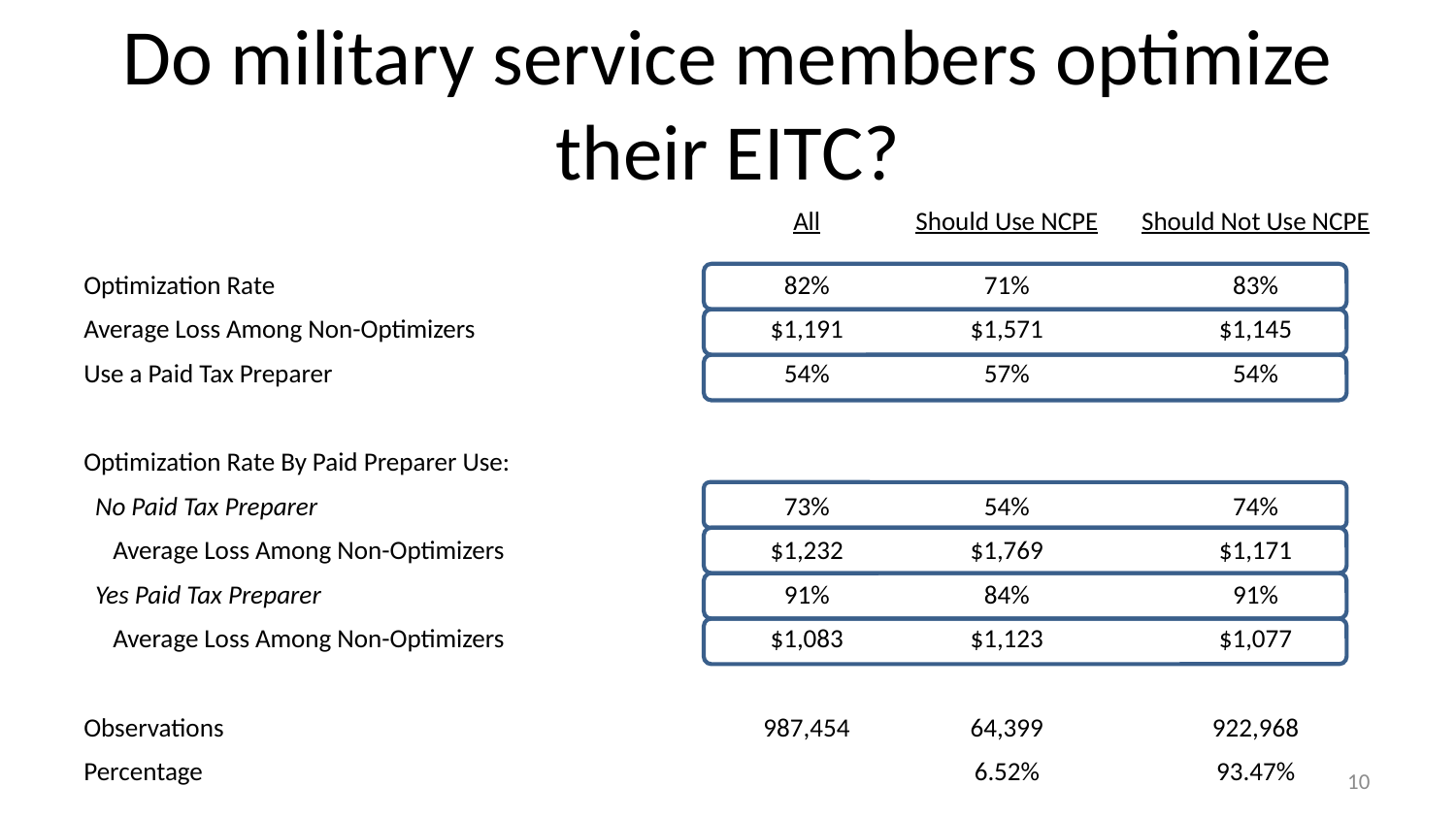

# Do military service members optimize their EITC?
|  | All | Should Use NCPE | Should Not Use NCPE |
| --- | --- | --- | --- |
| Optimization Rate | 82% | 71% | 83% |
| Average Loss Among Non-Optimizers | $1,191 | $1,571 | $1,145 |
| Use a Paid Tax Preparer | 54% | 57% | 54% |
|  |  |  |  |
| Optimization Rate By Paid Preparer Use: |  |  |  |
| No Paid Tax Preparer | 73% | 54% | 74% |
| Average Loss Among Non-Optimizers | $1,232 | $1,769 | $1,171 |
| Yes Paid Tax Preparer | 91% | 84% | 91% |
| Average Loss Among Non-Optimizers | $1,083 | $1,123 | $1,077 |
|  |  |  |  |
| Observations | 987,454 | 64,399 | 922,968 |
| Percentage |  | 6.52% | 93.47% |

10